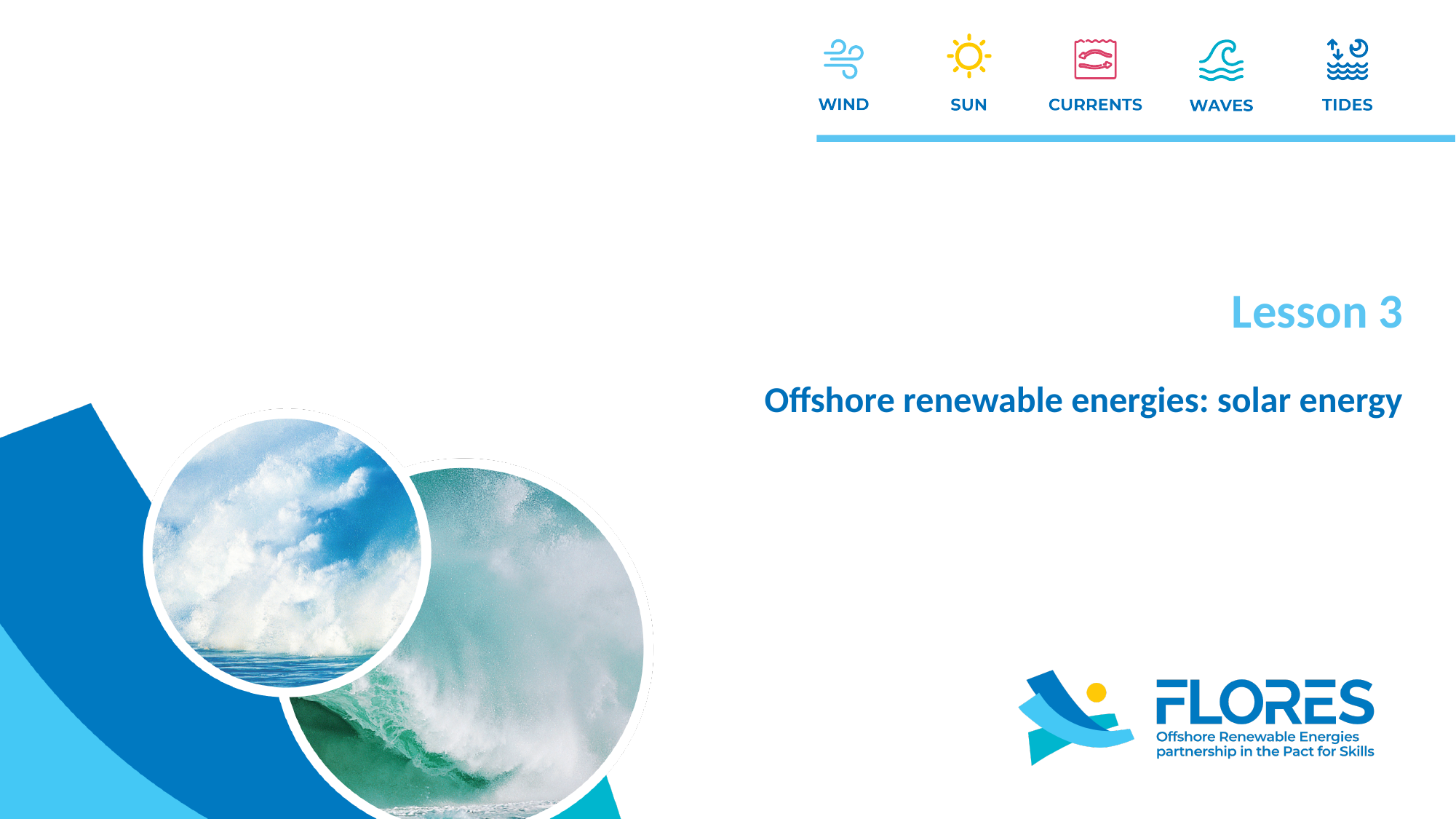

Lesson 3
Offshore renewable energies: solar energy